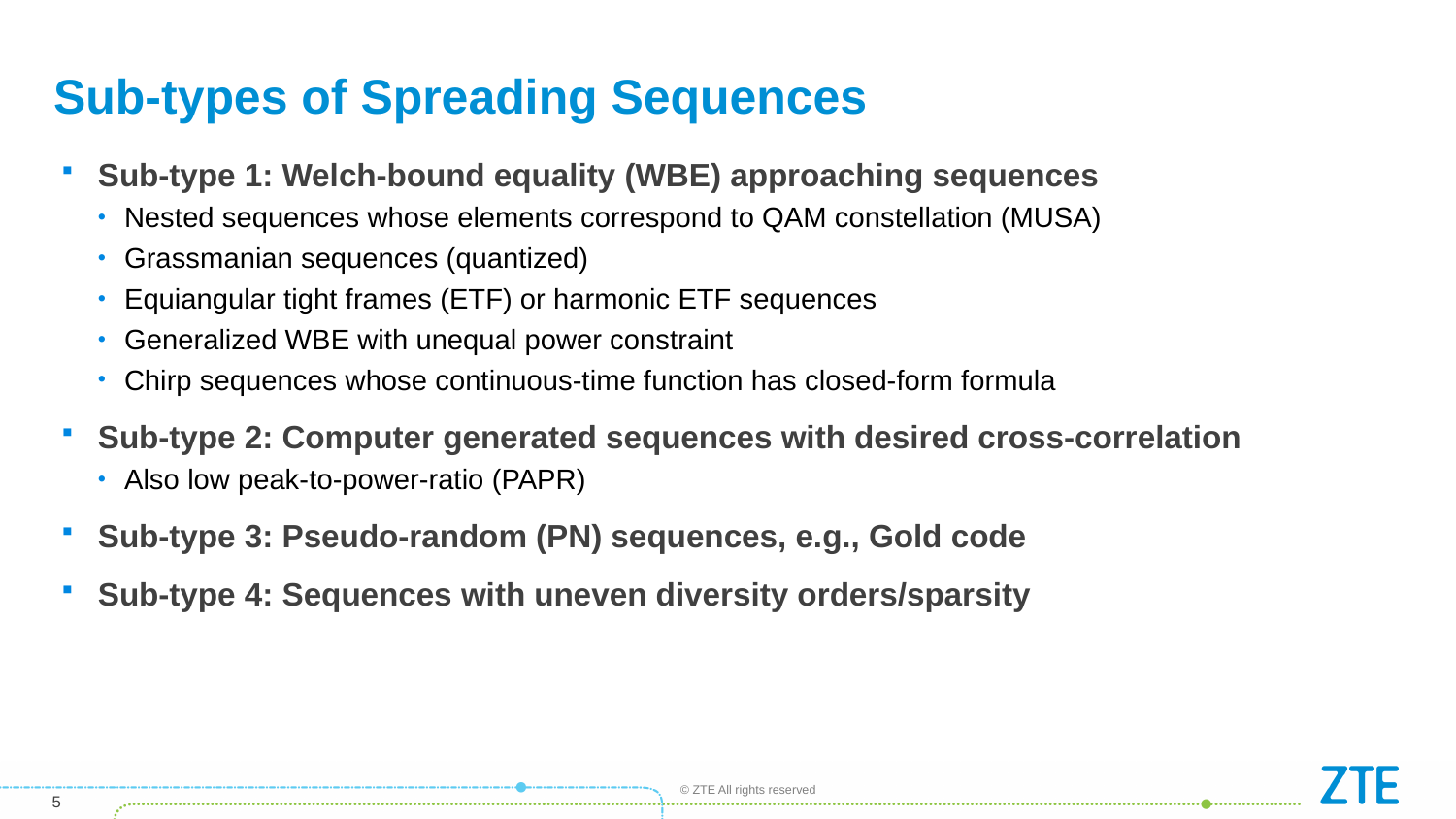

# Sub-types of Spreading Sequences
Sub-type 1: Welch-bound equality (WBE) approaching sequences
Nested sequences whose elements correspond to QAM constellation (MUSA)
Grassmanian sequences (quantized)
Equiangular tight frames (ETF) or harmonic ETF sequences
Generalized WBE with unequal power constraint
Chirp sequences whose continuous-time function has closed-form formula
Sub-type 2: Computer generated sequences with desired cross-correlation
Also low peak-to-power-ratio (PAPR)
Sub-type 3: Pseudo-random (PN) sequences, e.g., Gold code
Sub-type 4: Sequences with uneven diversity orders/sparsity